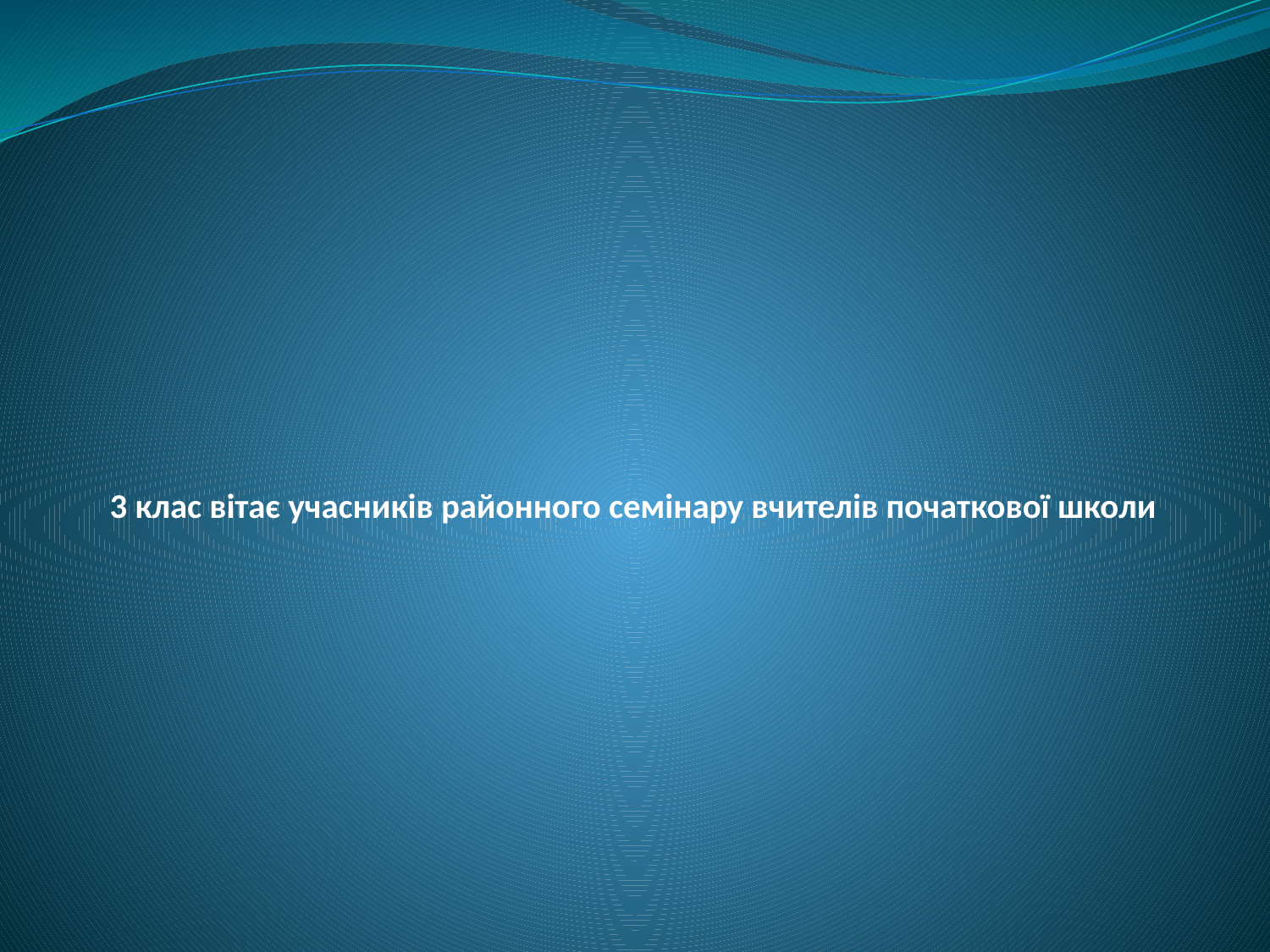

# 3 клас вітає учасників районного семінару вчителів початкової школи